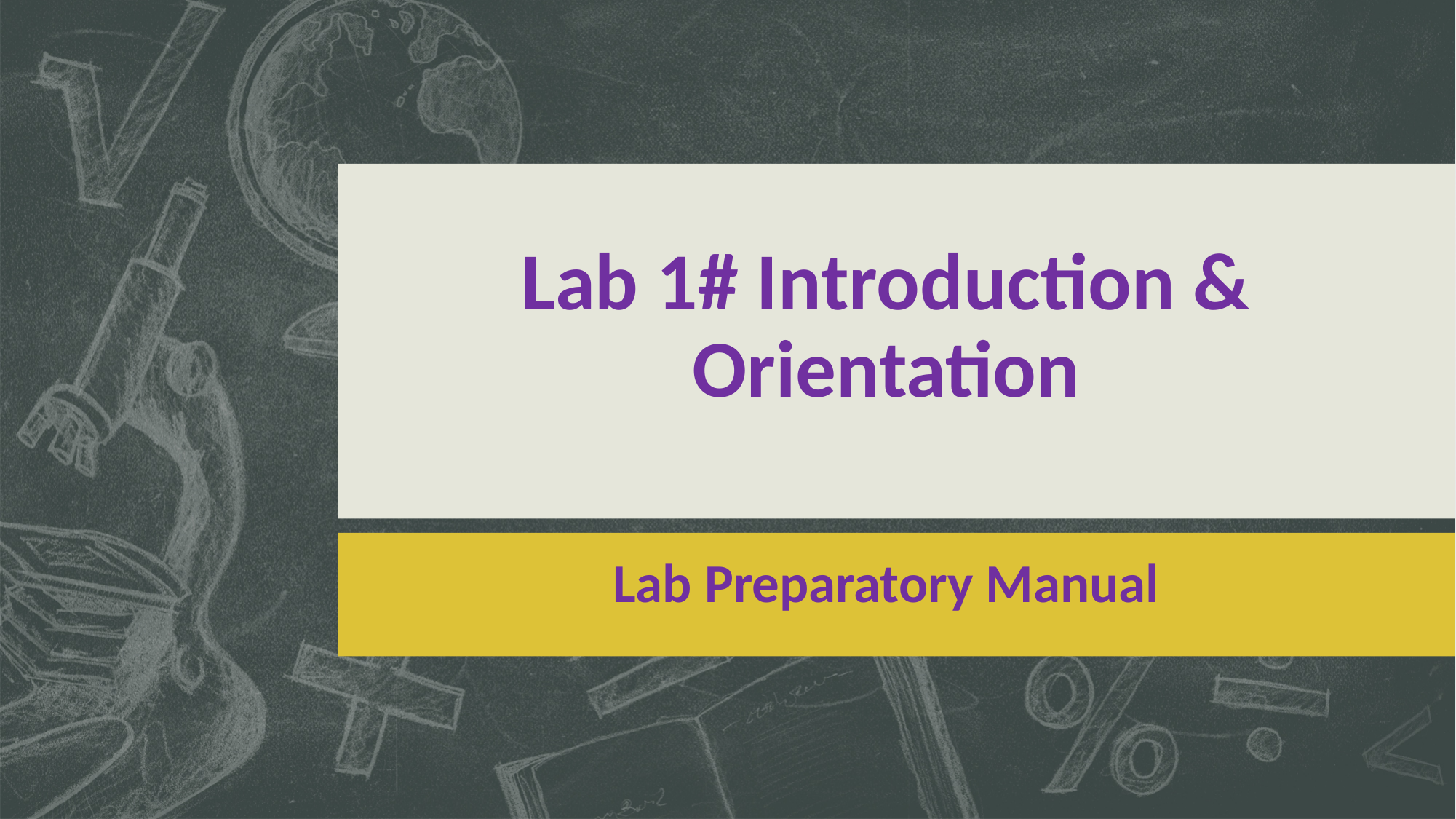

# Lab 1# Introduction & Orientation
Lab Preparatory Manual